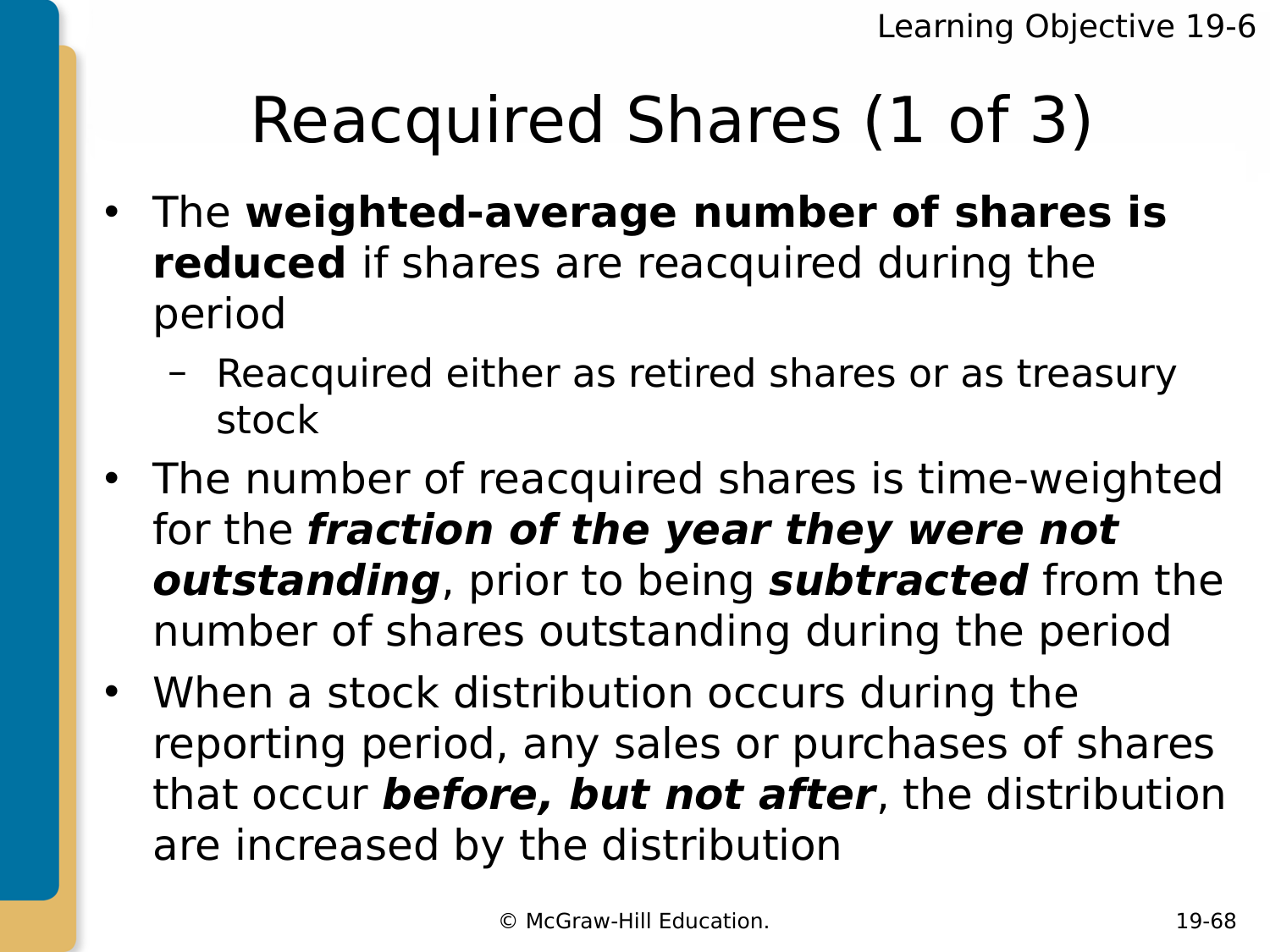

Learning Objective 19-6
# Reacquired Shares (1 of 3)
The weighted-average number of shares is reduced if shares are reacquired during the period
Reacquired either as retired shares or as treasury stock
The number of reacquired shares is time-weighted for the fraction of the year they were not outstanding, prior to being subtracted from the number of shares outstanding during the period
When a stock distribution occurs during the reporting period, any sales or purchases of shares that occur before, but not after, the distribution are increased by the distribution